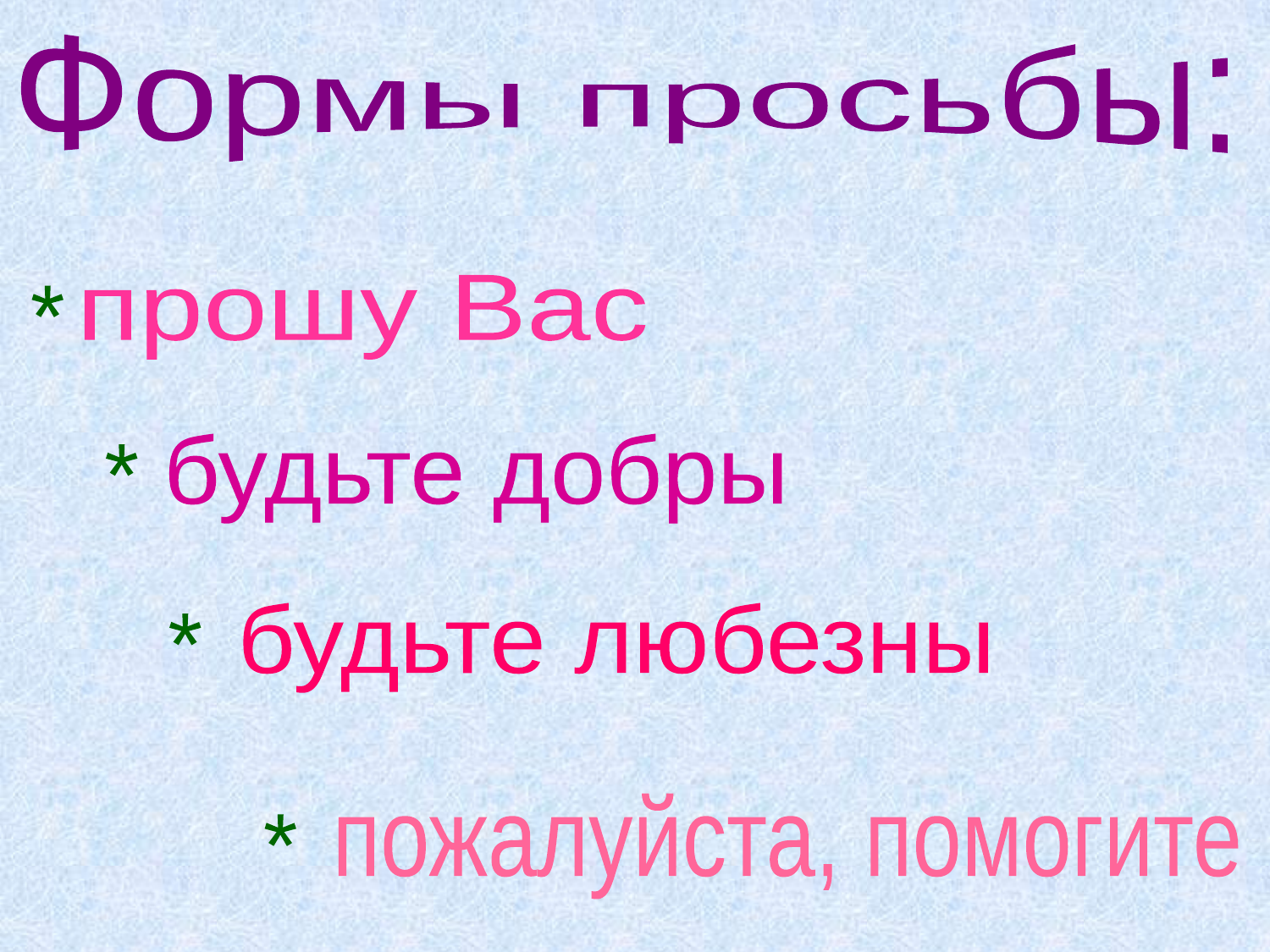

Формы просьбы:
прошу Вас
*
будьте добры
*
будьте любезны
*
пожалуйста, помогите
*